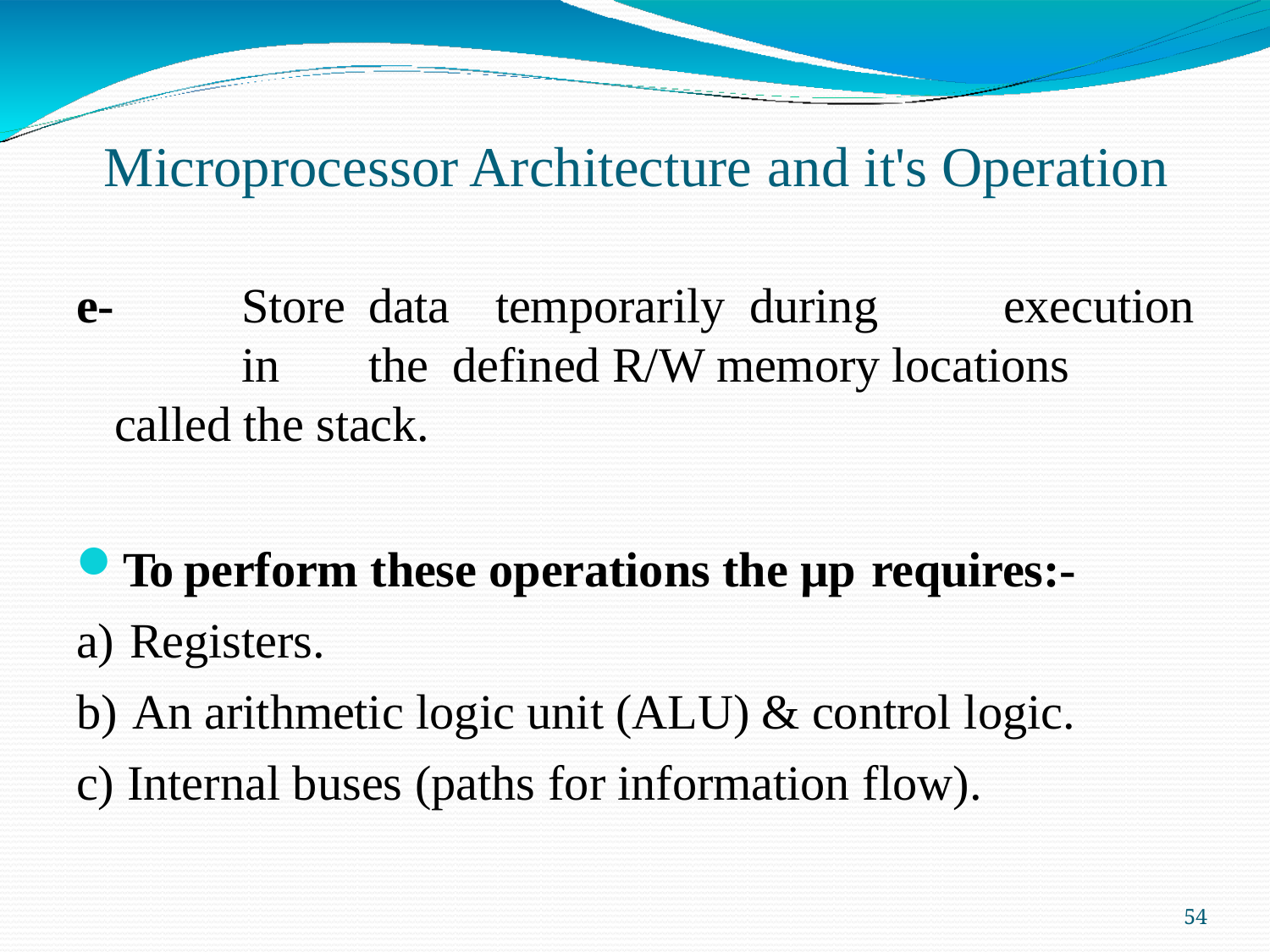

# Microprocessor Architecture and it's Operation
e-	Store	data	temporarily	during	execution	in	the  defined R/W memory locations called the stack.

To perform these operations the µp requires:-
Registers.
An arithmetic logic unit (ALU) & control logic.
Internal buses (paths for information flow).
54